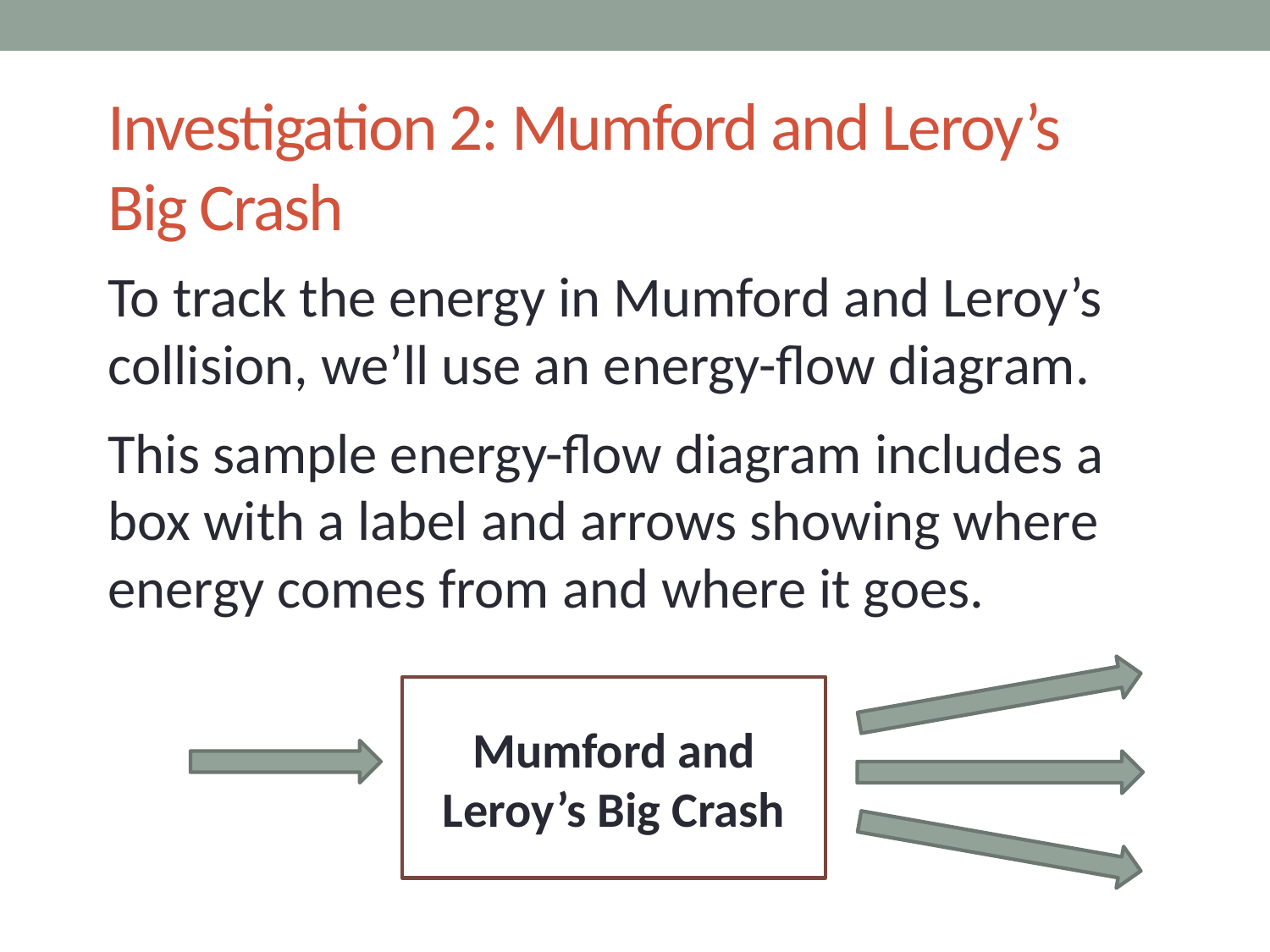

# Investigation 2: Mumford and Leroy’s Big Crash
To track the energy in Mumford and Leroy’s collision, we’ll use an energy-flow diagram.
This sample energy-flow diagram includes a box with a label and arrows showing where energy comes from and where it goes.

Mumford and Leroy’s Big Crash